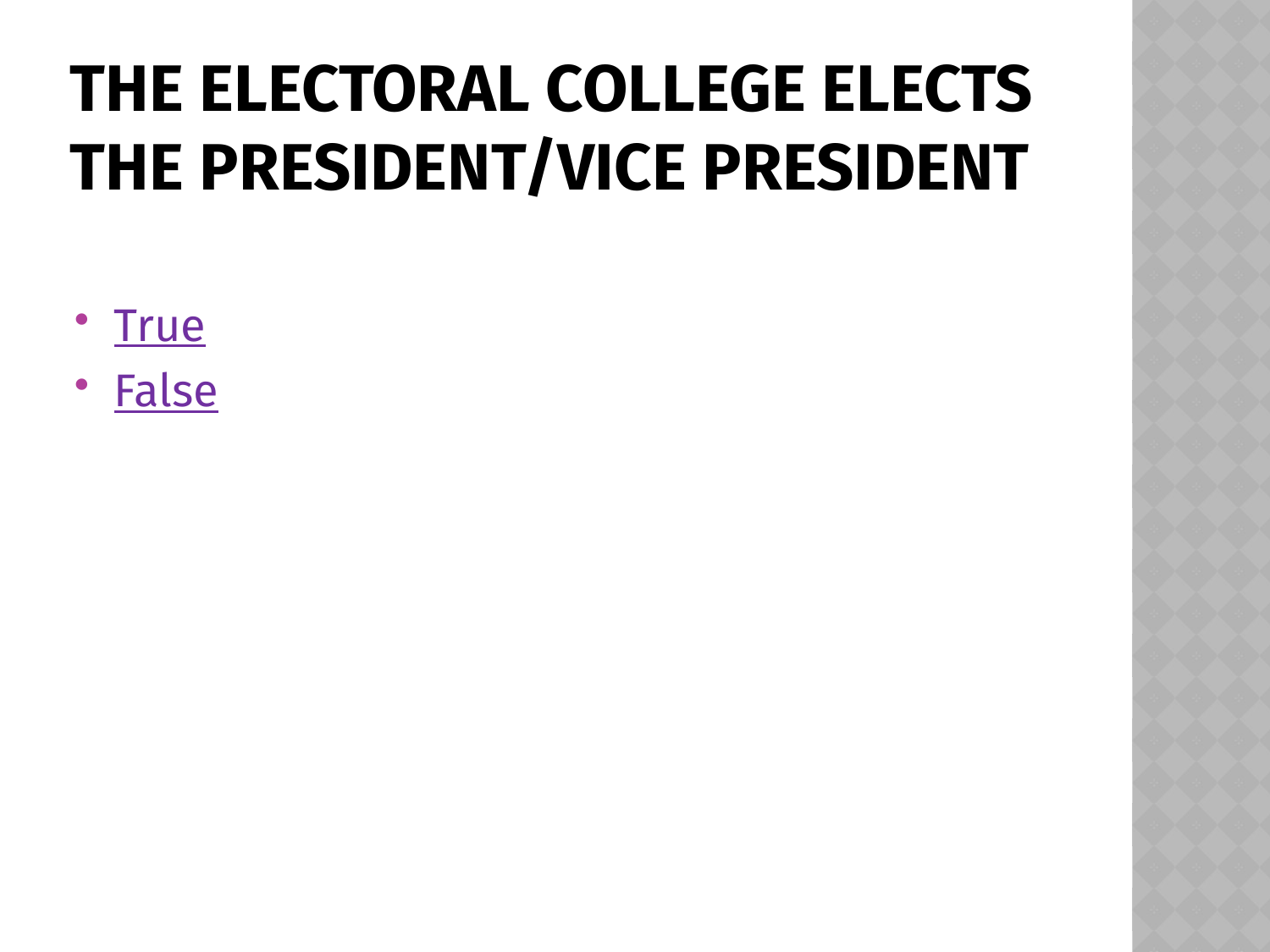

# The electoral college elects the president/vice president

True
False